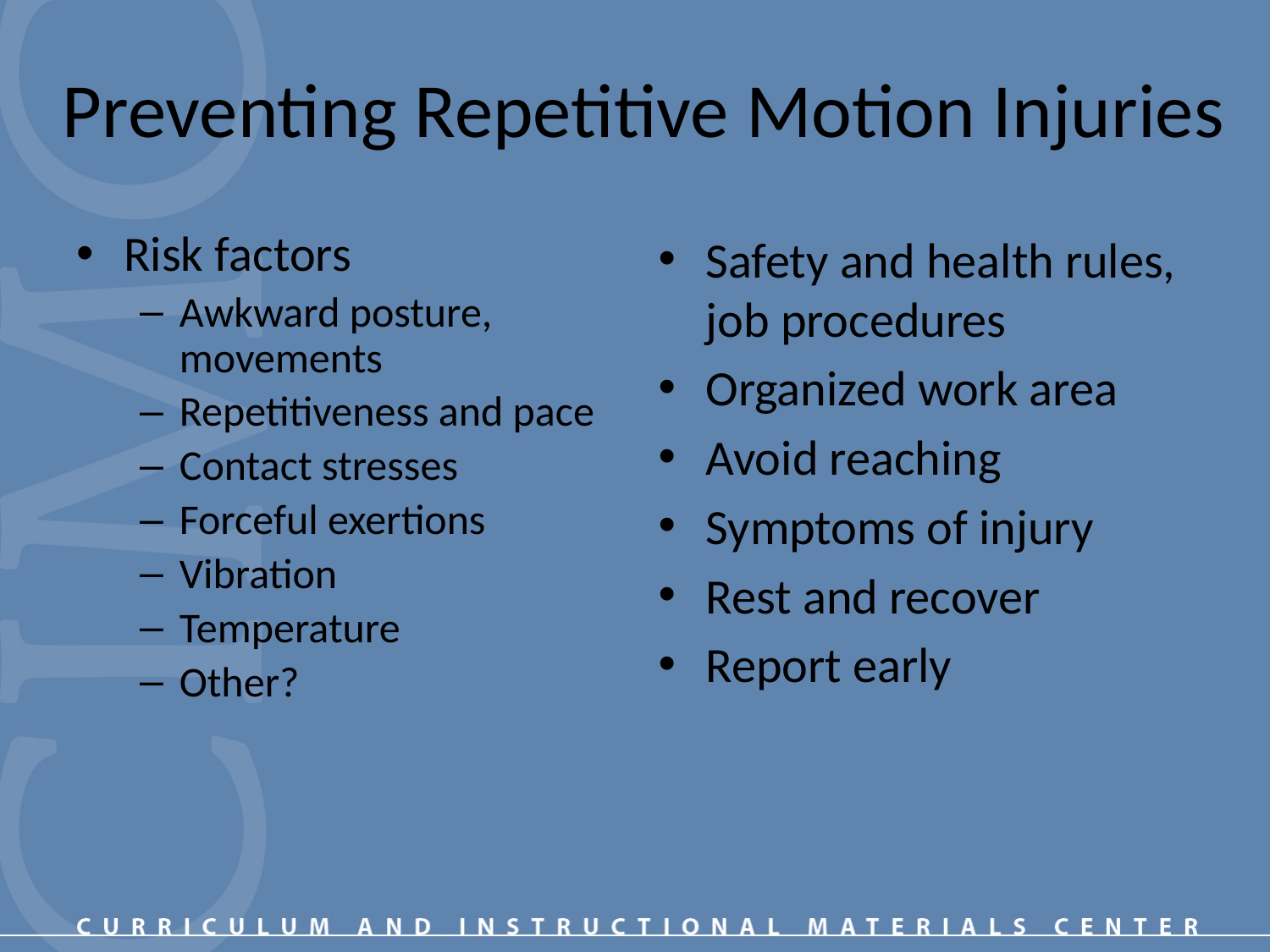

# Preventing Repetitive Motion Injuries
Risk factors
Awkward posture, movements
Repetitiveness and pace
Contact stresses
Forceful exertions
Vibration
Temperature
Other?
Safety and health rules, job procedures
Organized work area
Avoid reaching
Symptoms of injury
Rest and recover
Report early